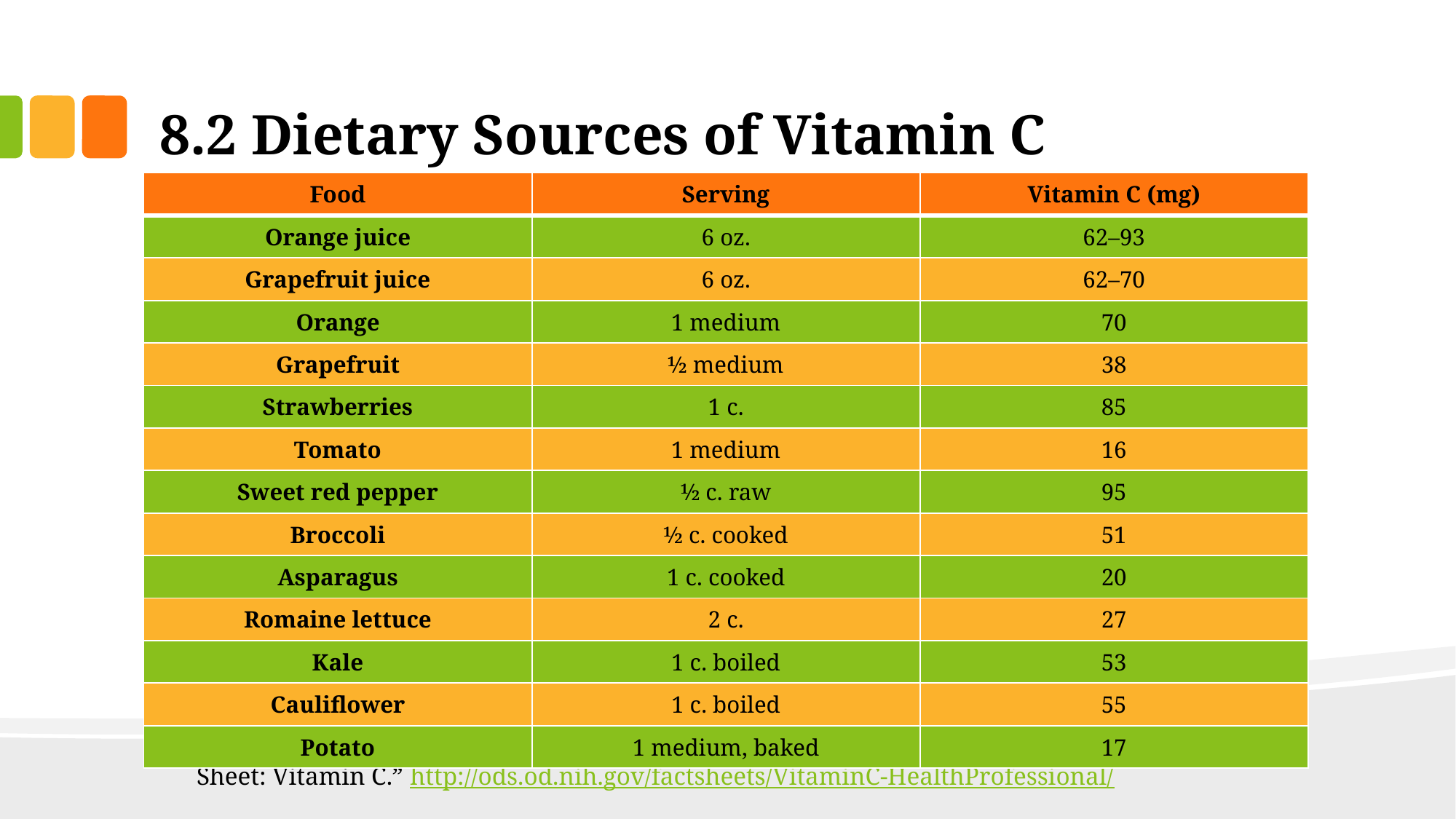

# 8.2 Dietary Sources of Vitamin C
| Food | Serving | Vitamin C (mg) |
| --- | --- | --- |
| Orange juice | 6 oz. | 62–93 |
| Grapefruit juice | 6 oz. | 62–70 |
| Orange | 1 medium | 70 |
| Grapefruit | ½ medium | 38 |
| Strawberries | 1 c. | 85 |
| Tomato | 1 medium | 16 |
| Sweet red pepper | ½ c. raw | 95 |
| Broccoli | ½ c. cooked | 51 |
| Asparagus | 1 c. cooked | 20 |
| Romaine lettuce | 2 c. | 27 |
| Kale | 1 c. boiled | 53 |
| Cauliflower | 1 c. boiled | 55 |
| Potato | 1 medium, baked | 17 |

Source: National Institutes of Health, Office of Dietary Supplements. “Dietary Supplement Fact Sheet: Vitamin C.” http://ods.od.nih.gov/factsheets/VitaminC-HealthProfessional/